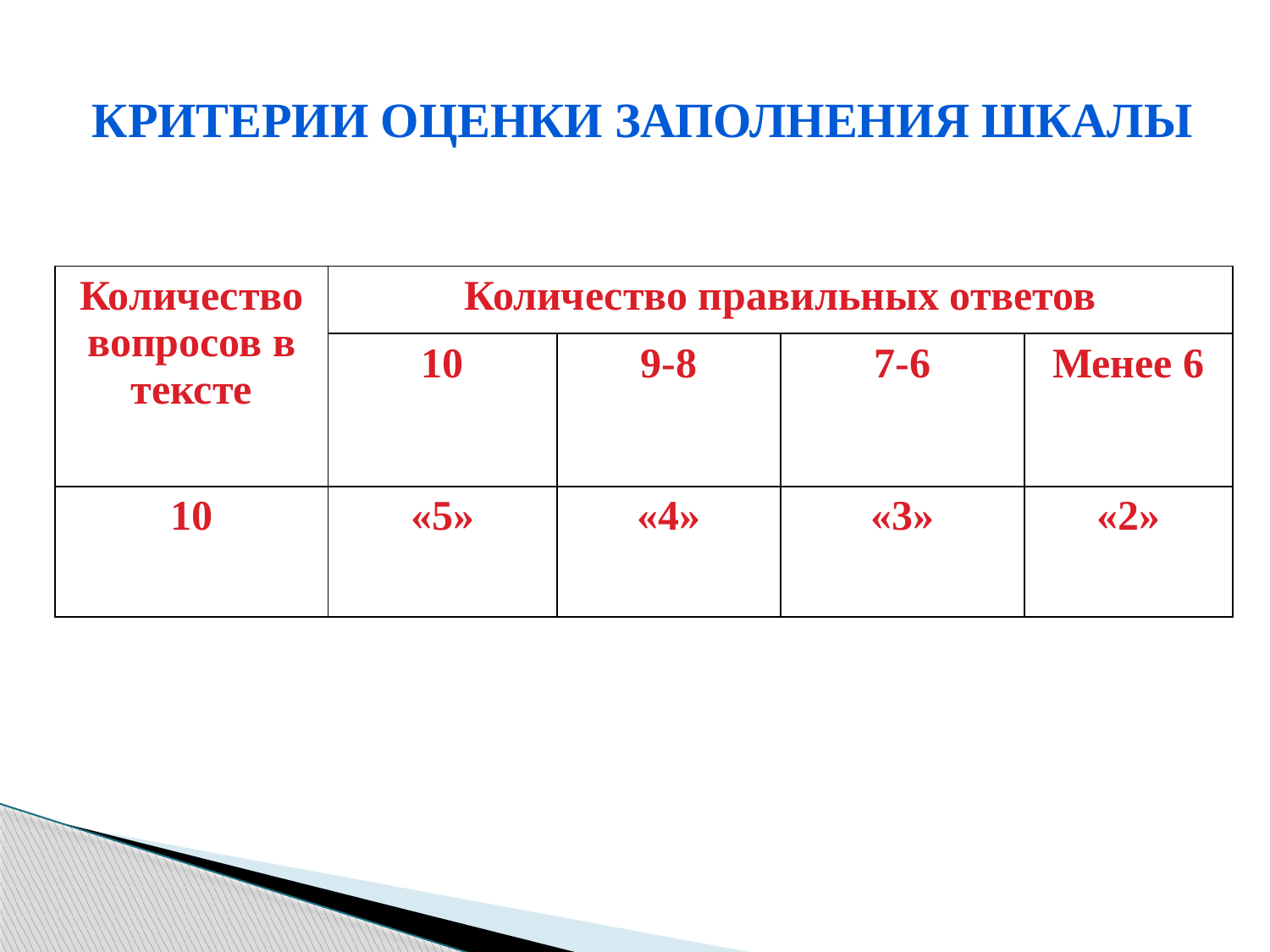

# Критерии оценки заполнения шкалы
| Количество вопросов в тексте | Количество правильных ответов |  |  |  |
| --- | --- | --- | --- | --- |
|  | 10 | 9-8 | 7-6 | Менее 6 |
| 10 | «5» | «4» | «3» | «2» |